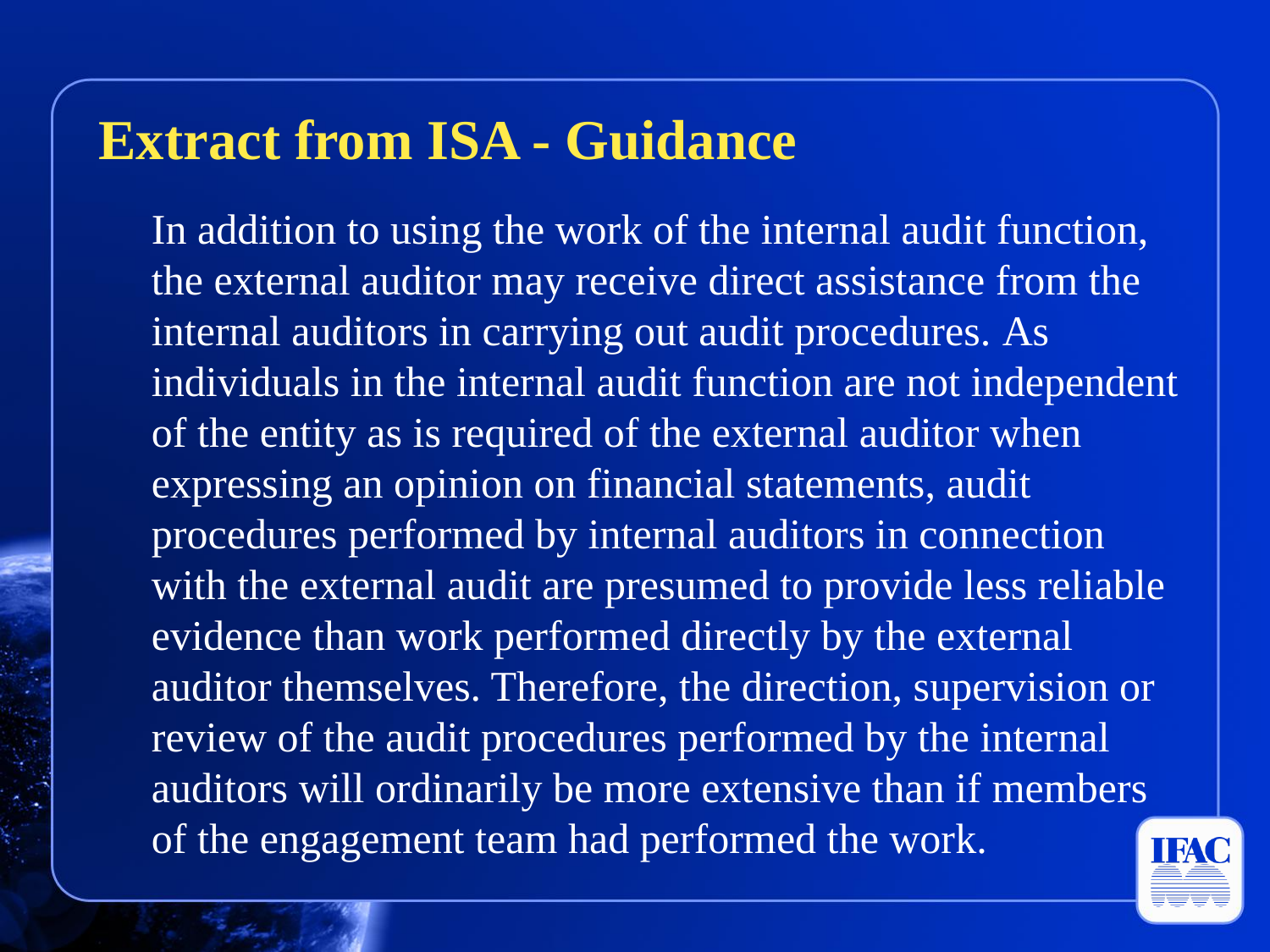

Extract from ISA - Guidance
	In addition to using the work of the internal audit function, the external auditor may receive direct assistance from the internal auditors in carrying out audit procedures. As individuals in the internal audit function are not independent of the entity as is required of the external auditor when expressing an opinion on financial statements, audit procedures performed by internal auditors in connection with the external audit are presumed to provide less reliable evidence than work performed directly by the external auditor themselves. Therefore, the direction, supervision or review of the audit procedures performed by the internal auditors will ordinarily be more extensive than if members of the engagement team had performed the work.